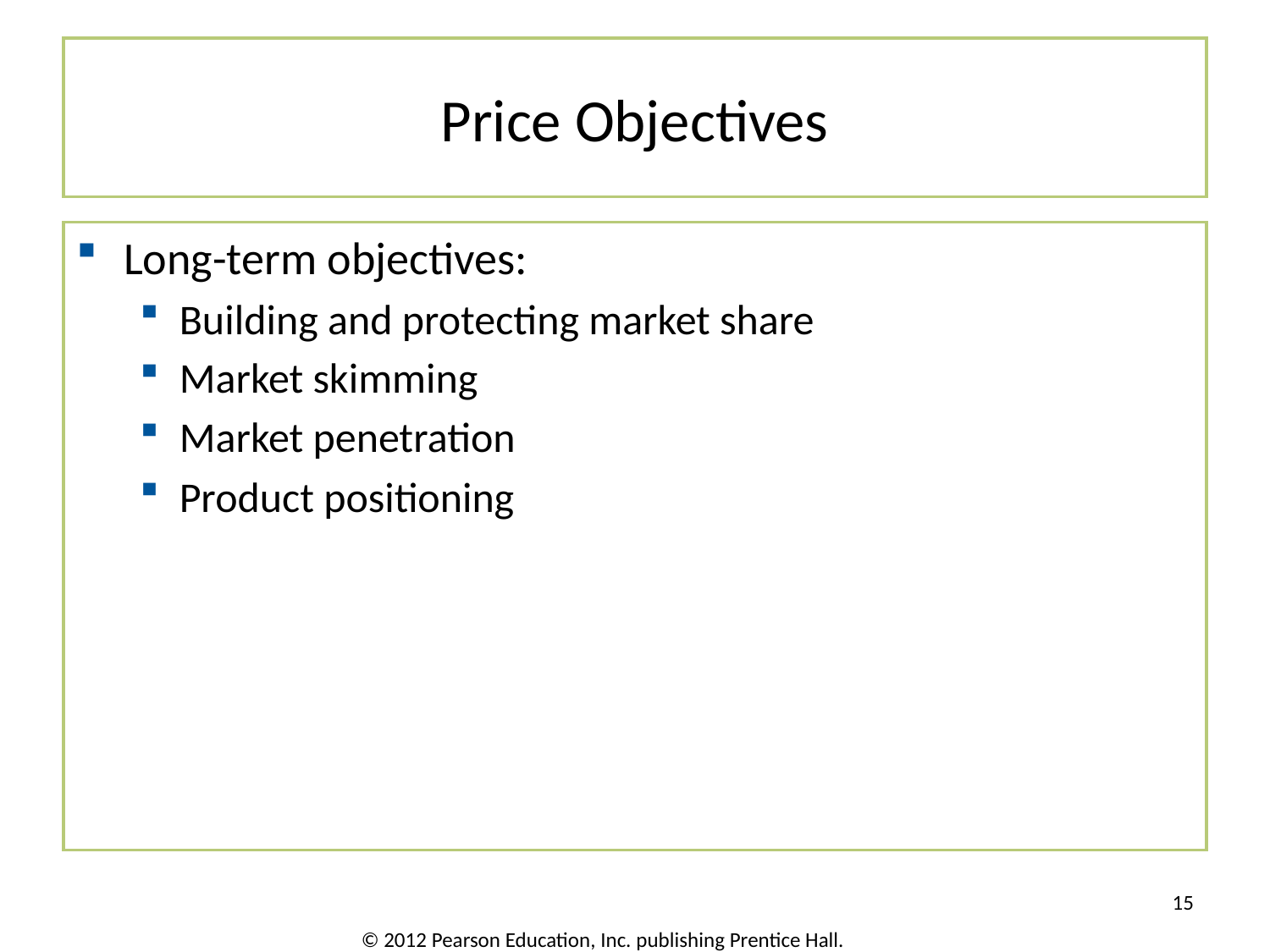

# Price Objectives
Long-term objectives:
Building and protecting market share
Market skimming
Market penetration
Product positioning

15